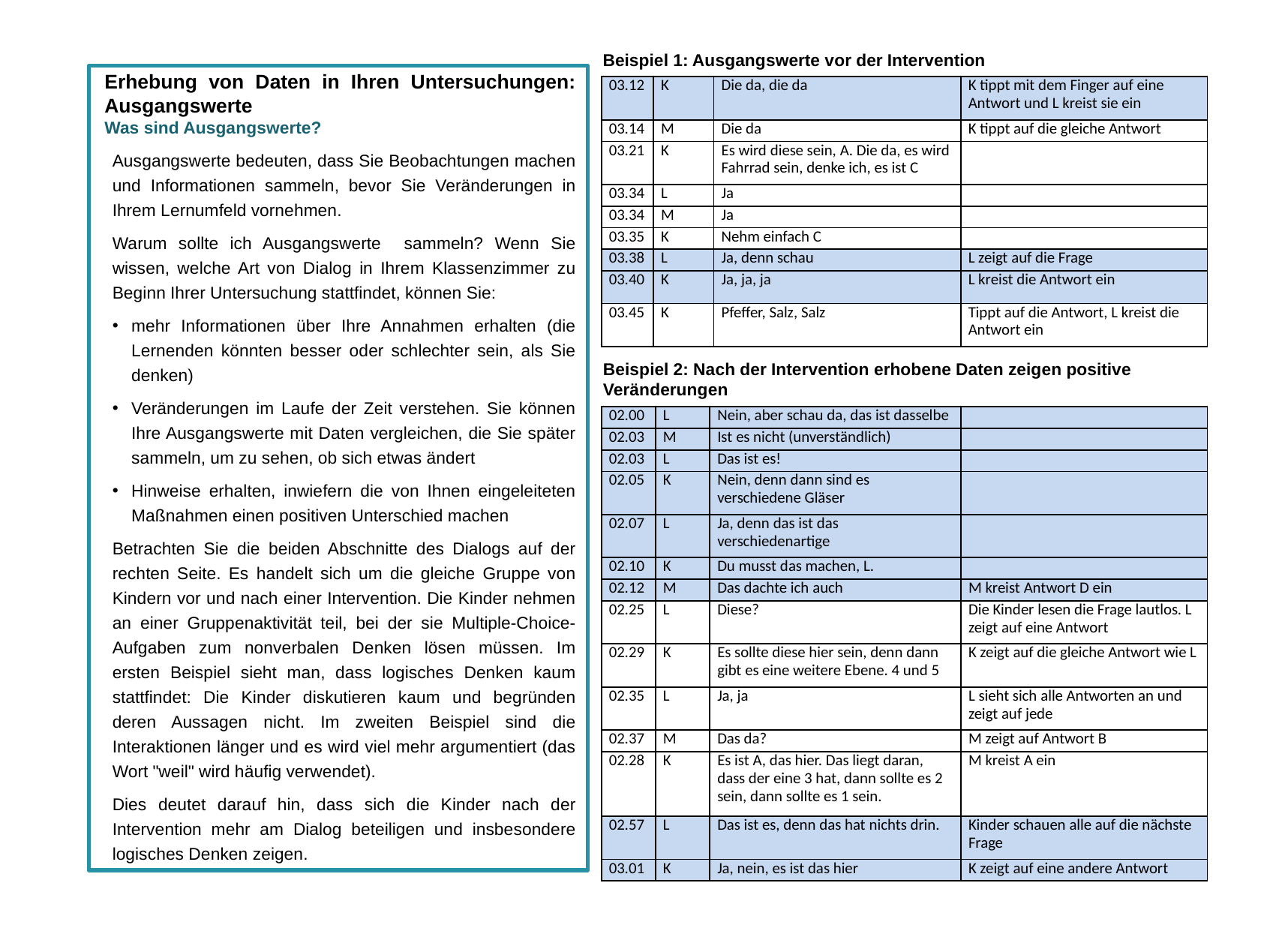

Beispiel 1: Ausgangswerte vor der Intervention

Erhebung von Daten in Ihren Untersuchungen: Ausgangswerte
Was sind Ausgangswerte?
Ausgangswerte bedeuten, dass Sie Beobachtungen machen und Informationen sammeln, bevor Sie Veränderungen in Ihrem Lernumfeld vornehmen.
Warum sollte ich Ausgangswerte  sammeln? Wenn Sie wissen, welche Art von Dialog in Ihrem Klassenzimmer zu Beginn Ihrer Untersuchung stattfindet, können Sie:
mehr Informationen über Ihre Annahmen erhalten (die Lernenden könnten besser oder schlechter sein, als Sie denken)
Veränderungen im Laufe der Zeit verstehen. Sie können Ihre Ausgangswerte mit Daten vergleichen, die Sie später sammeln, um zu sehen, ob sich etwas ändert
Hinweise erhalten, inwiefern die von Ihnen eingeleiteten Maßnahmen einen positiven Unterschied machen
Betrachten Sie die beiden Abschnitte des Dialogs auf der rechten Seite. Es handelt sich um die gleiche Gruppe von Kindern vor und nach einer Intervention. Die Kinder nehmen an einer Gruppenaktivität teil, bei der sie Multiple-Choice-Aufgaben zum nonverbalen Denken lösen müssen. Im ersten Beispiel sieht man, dass logisches Denken kaum stattfindet: Die Kinder diskutieren kaum und begründen deren Aussagen nicht. Im zweiten Beispiel sind die Interaktionen länger und es wird viel mehr argumentiert (das Wort "weil" wird häufig verwendet).
Dies deutet darauf hin, dass sich die Kinder nach der Intervention mehr am Dialog beteiligen und insbesondere logisches Denken zeigen.
| 03.12 | K | Die da, die da | K tippt mit dem Finger auf eine Antwort und L kreist sie ein |
| --- | --- | --- | --- |
| 03.14 | M | Die da | K tippt auf die gleiche Antwort |
| 03.21 | K | Es wird diese sein, A. Die da, es wird Fahrrad sein, denke ich, es ist C |  |
| 03.34 | L | Ja |  |
| 03.34 | M | Ja |  |
| 03.35 | K | Nehm einfach C |  |
| 03.38 | L | Ja, denn schau | L zeigt auf die Frage |
| 03.40 | K | Ja, ja, ja | L kreist die Antwort ein |
| 03.45 | K | Pfeffer, Salz, Salz | Tippt auf die Antwort, L kreist die Antwort ein |
Beispiel 2: Nach der Intervention erhobene Daten zeigen positive Veränderungen
| 02.00 | L | Nein, aber schau da, das ist dasselbe |  |
| --- | --- | --- | --- |
| 02.03 | M | Ist es nicht (unverständlich) |  |
| 02.03 | L | Das ist es! |  |
| 02.05 | K | Nein, denn dann sind es verschiedene Gläser |  |
| 02.07 | L | Ja, denn das ist das verschiedenartige |  |
| 02.10 | K | Du musst das machen, L. |  |
| 02.12 | M | Das dachte ich auch | M kreist Antwort D ein |
| 02.25 | L | Diese? | Die Kinder lesen die Frage lautlos. L zeigt auf eine Antwort |
| 02.29 | K | Es sollte diese hier sein, denn dann gibt es eine weitere Ebene. 4 und 5 | K zeigt auf die gleiche Antwort wie L |
| 02.35 | L | Ja, ja | L sieht sich alle Antworten an und zeigt auf jede |
| 02.37 | M | Das da? | M zeigt auf Antwort B |
| 02.28 | K | Es ist A, das hier. Das liegt daran, dass der eine 3 hat, dann sollte es 2 sein, dann sollte es 1 sein. | M kreist A ein |
| 02.57 | L | Das ist es, denn das hat nichts drin. | Kinder schauen alle auf die nächste Frage |
| 03.01 | K | Ja, nein, es ist das hier | K zeigt auf eine andere Antwort |